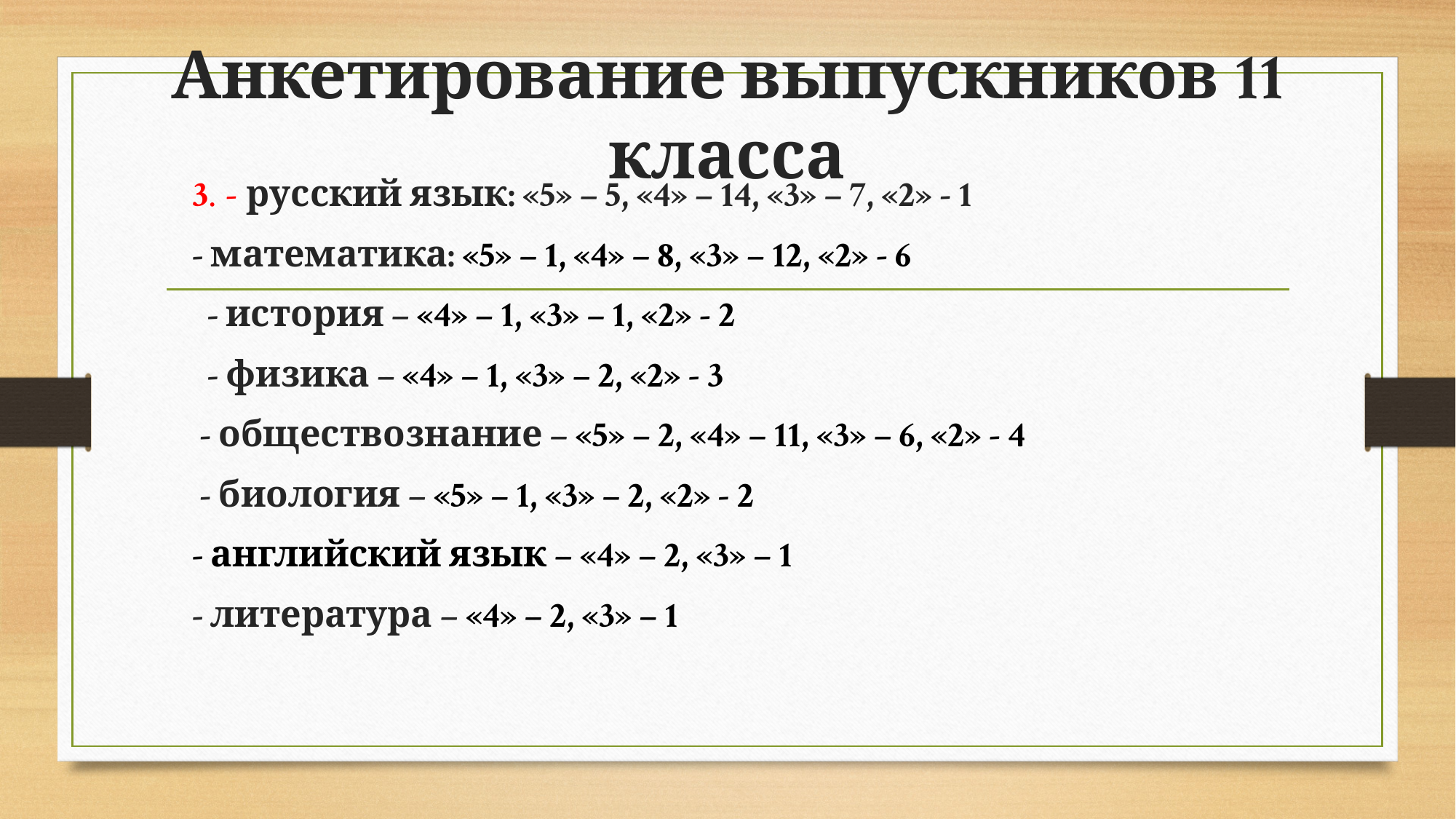

# Анкетирование выпускников 11 класса
3. - русский язык: «5» – 5, «4» – 14, «3» – 7, «2» - 1
- математика: «5» – 1, «4» – 8, «3» – 12, «2» - 6
  - история – «4» – 1, «3» – 1, «2» - 2
  - физика – «4» – 1, «3» – 2, «2» - 3
 - обществознание – «5» – 2, «4» – 11, «3» – 6, «2» - 4
 - биология – «5» – 1, «3» – 2, «2» - 2
- английский язык – «4» – 2, «3» – 1
- литература – «4» – 2, «3» – 1